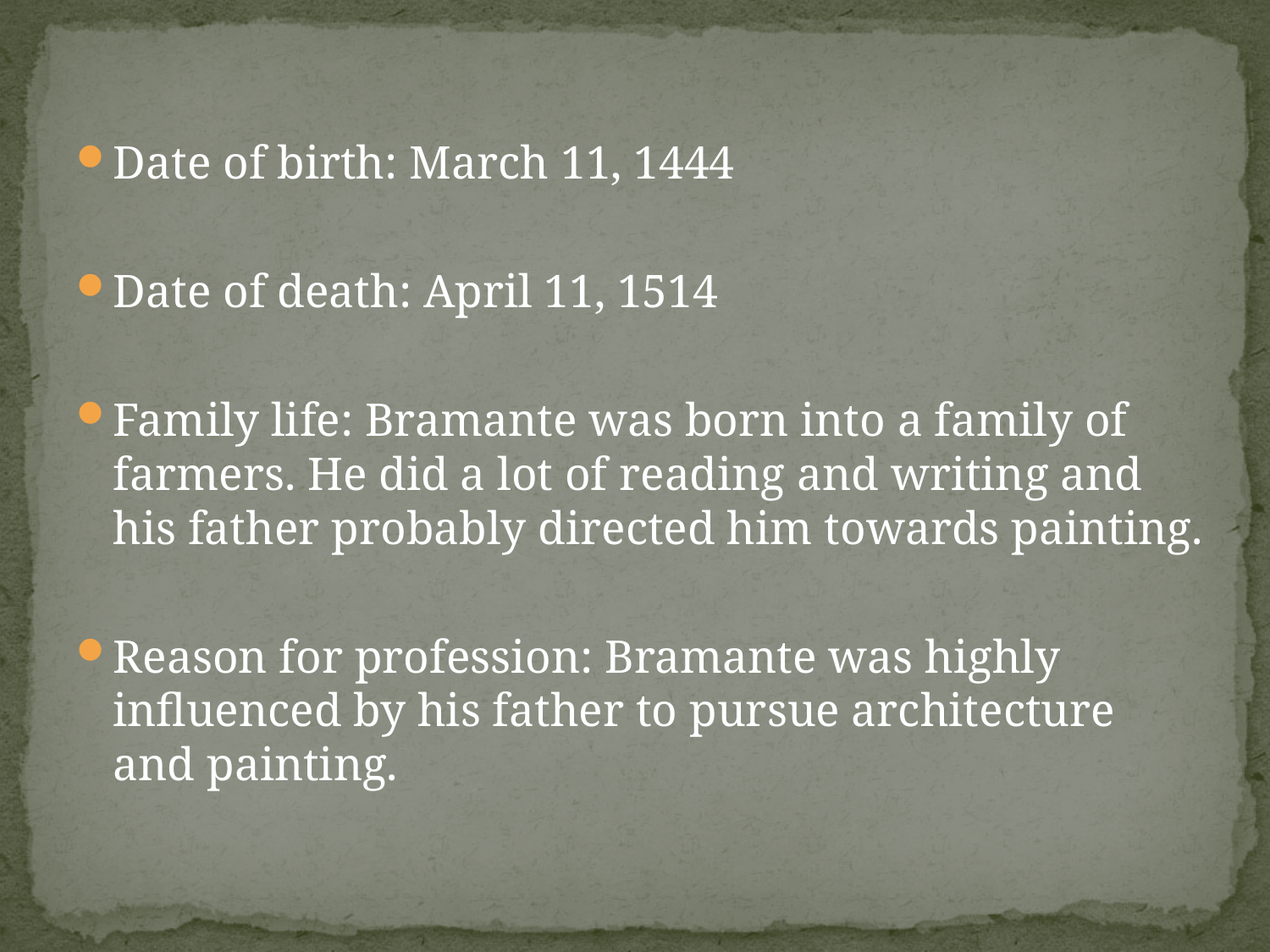

Date of birth: March 11, 1444

Date of death: April 11, 1514

Family life: Bramante was born into a family of farmers. He did a lot of reading and writing and his father probably directed him towards painting.

Reason for profession: Bramante was highly influenced by his father to pursue architecture and painting.